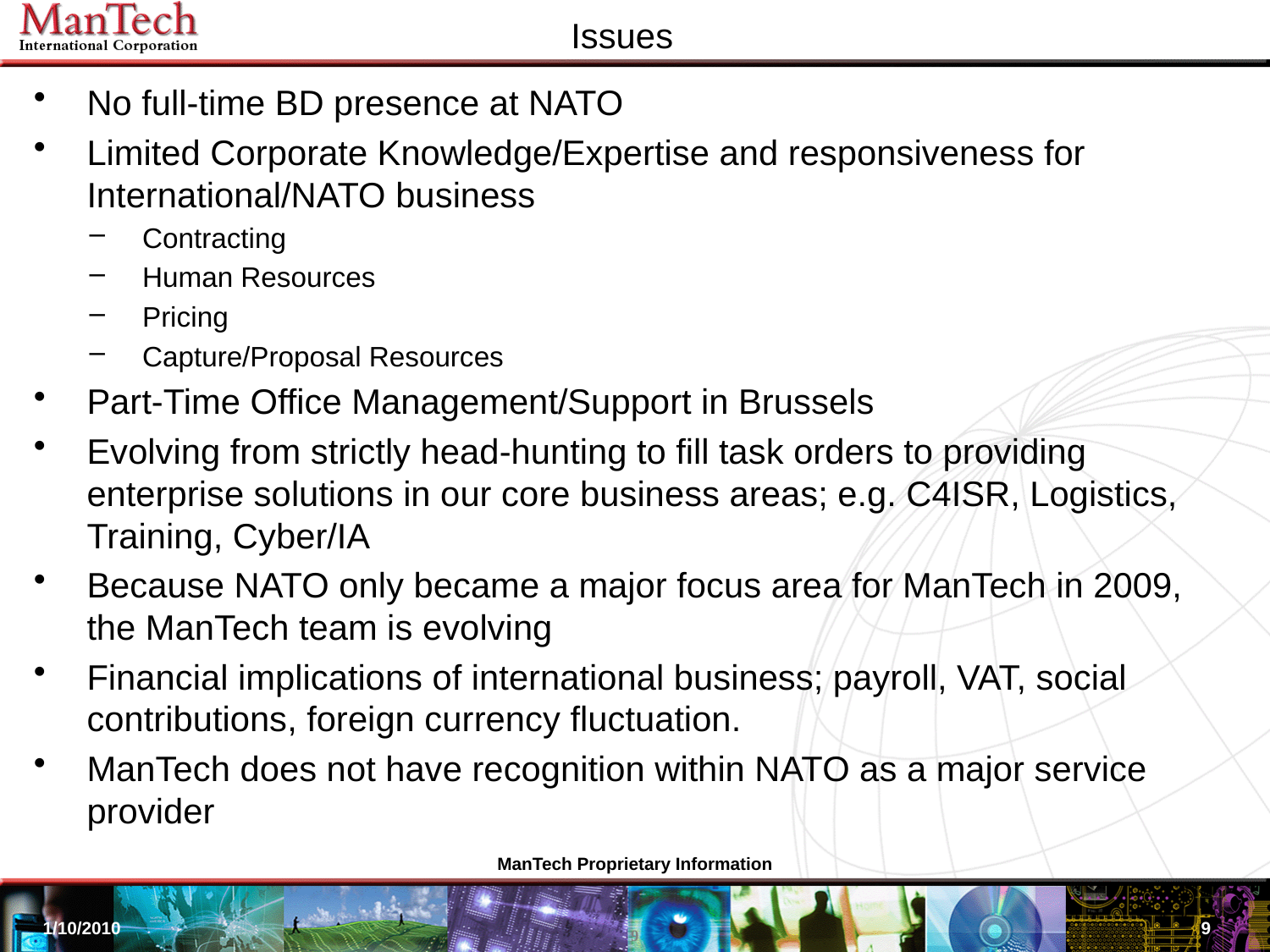

Issues
No full-time BD presence at NATO
Limited Corporate Knowledge/Expertise and responsiveness for International/NATO business
Contracting
Human Resources
Pricing
Capture/Proposal Resources
Part-Time Office Management/Support in Brussels
Evolving from strictly head-hunting to fill task orders to providing enterprise solutions in our core business areas; e.g. C4ISR, Logistics, Training, Cyber/IA
Because NATO only became a major focus area for ManTech in 2009, the ManTech team is evolving
Financial implications of international business; payroll, VAT, social contributions, foreign currency fluctuation.
ManTech does not have recognition within NATO as a major service provider

9